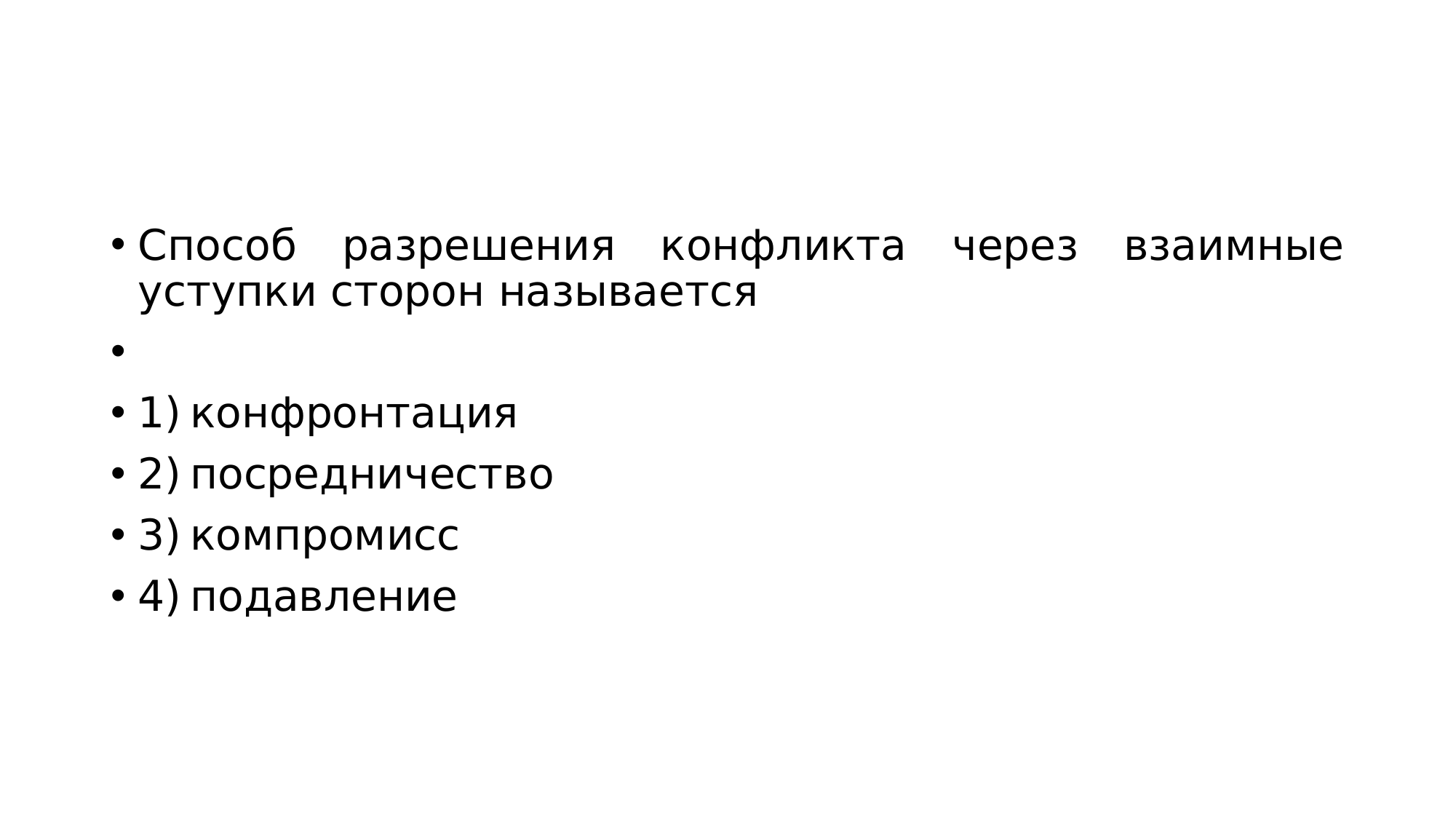

#
Способ разрешения конфликта через взаимные уступки сторон называется

1) конфронтация
2) посредничество
3) компромисс
4) подавление